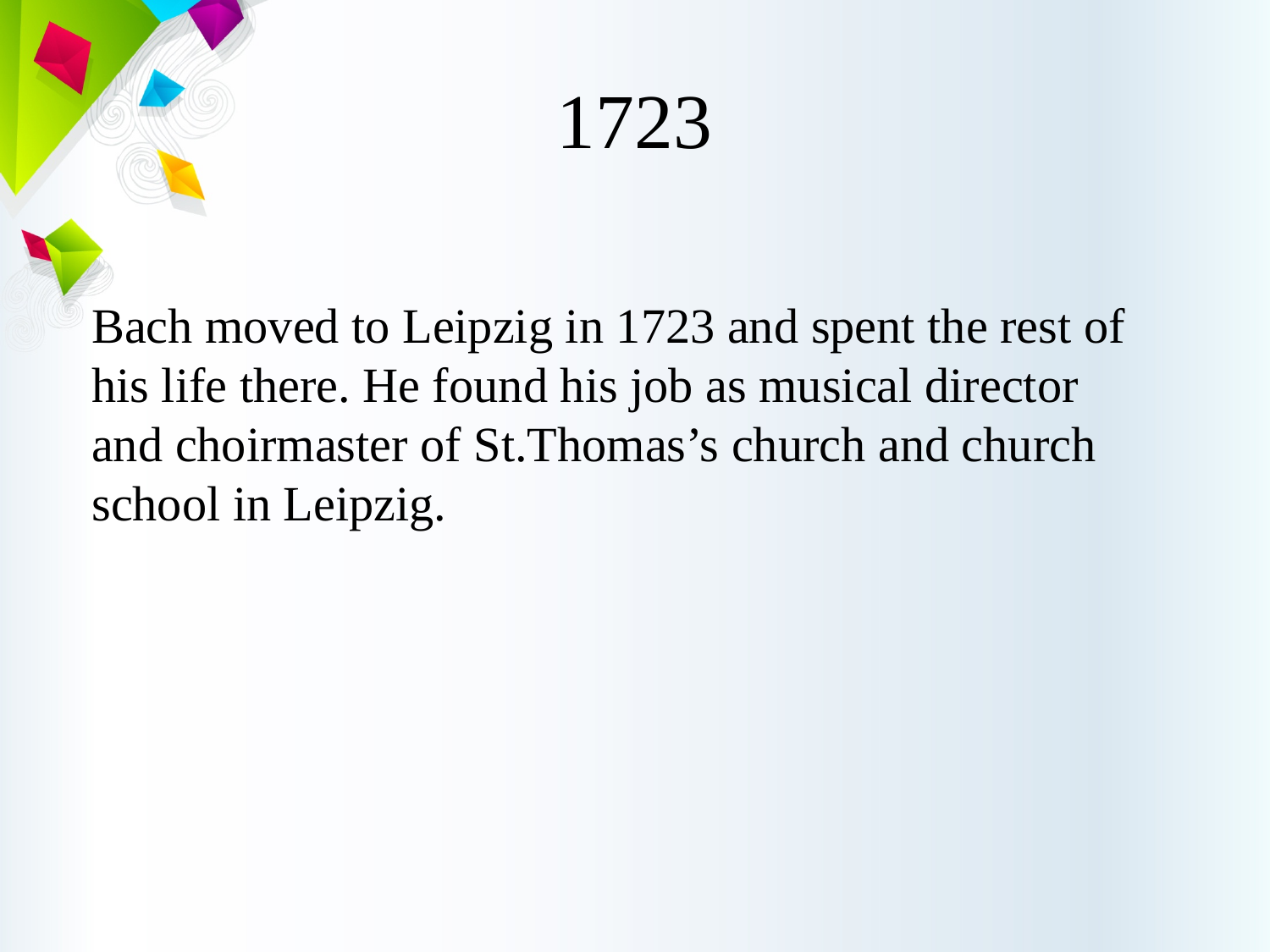

# 1723
Bach moved to Leipzig in 1723 and spent the rest of his life there. He found his job as musical director and choirmaster of St.Thomas’s church and church school in Leipzig.